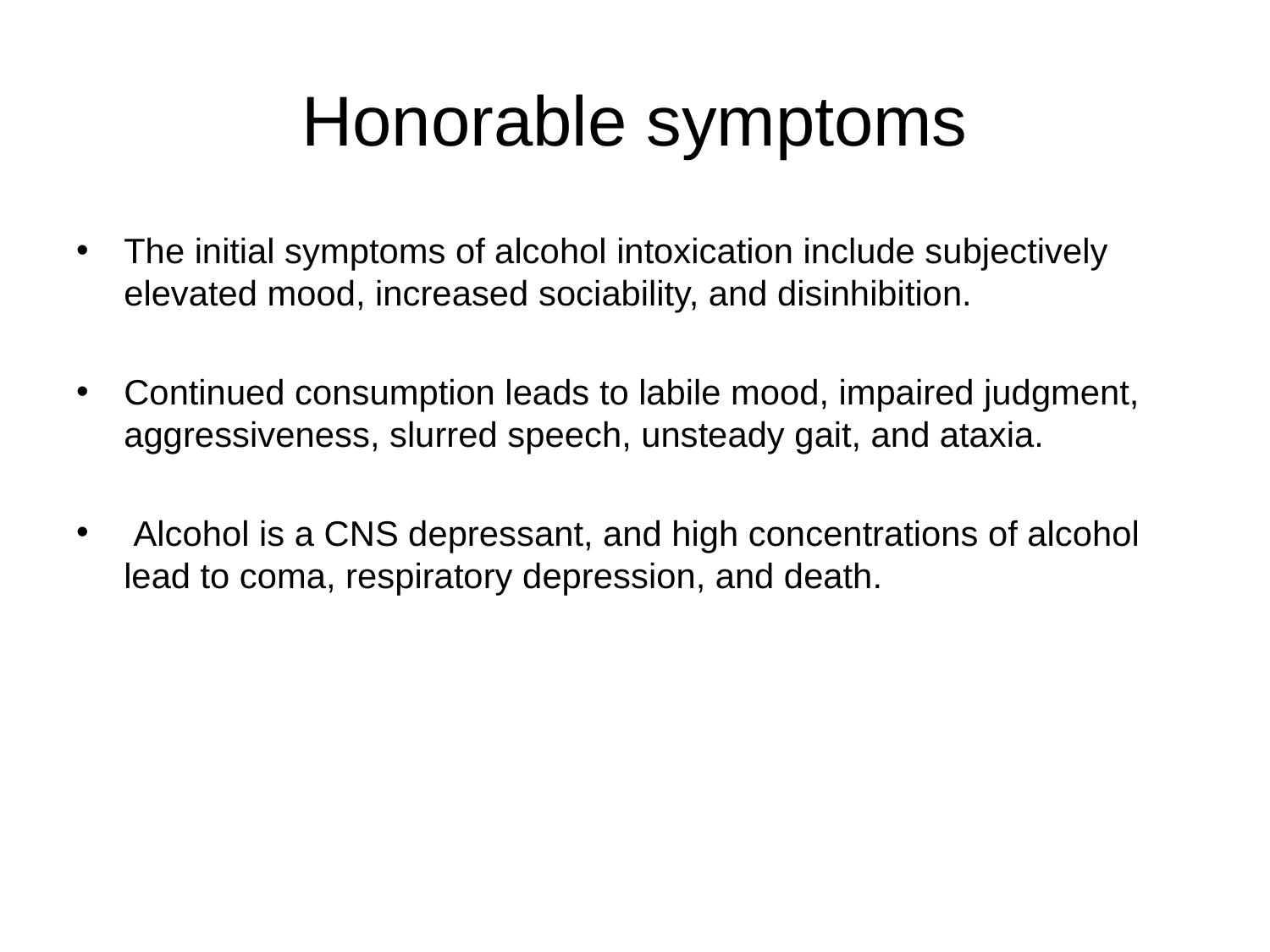

# Honorable symptoms
The initial symptoms of alcohol intoxication include subjectively elevated mood, increased sociability, and disinhibition.

Continued consumption leads to labile mood, impaired judgment, aggressiveness, slurred speech, unsteady gait, and ataxia.

 Alcohol is a CNS depressant, and high concentrations of alcohol lead to coma, respiratory depression, and death.